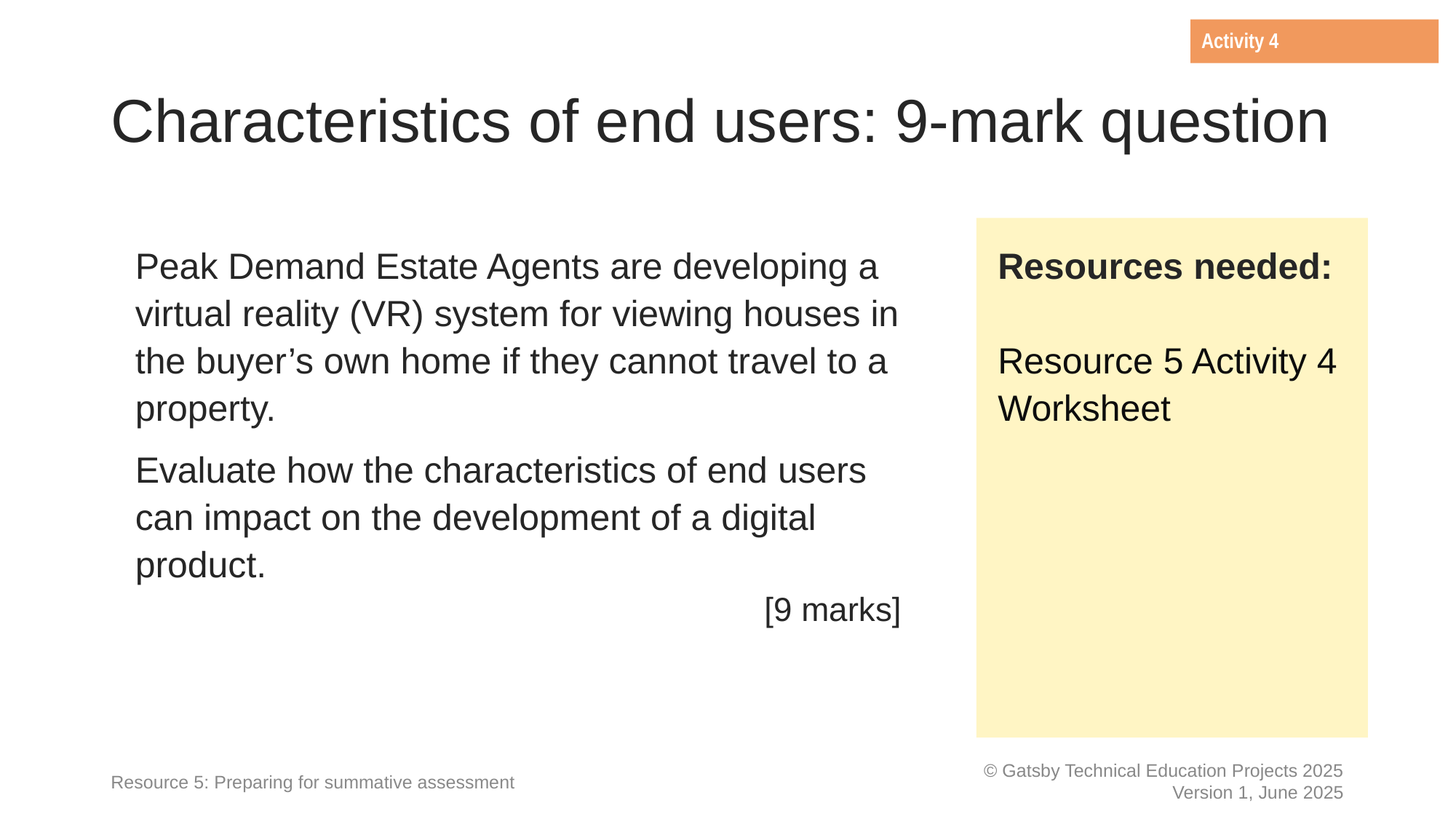

Activity 4
# Characteristics of end users: 9-mark question
Peak Demand Estate Agents are developing a virtual reality (VR) system for viewing houses in the buyer’s own home if they cannot travel to a property.
Evaluate how the characteristics of end users can impact on the development of a digital product.
					         [9 marks]
Resources needed:
Resource 5 Activity 4 Worksheet
Resource 5: Preparing for summative assessment